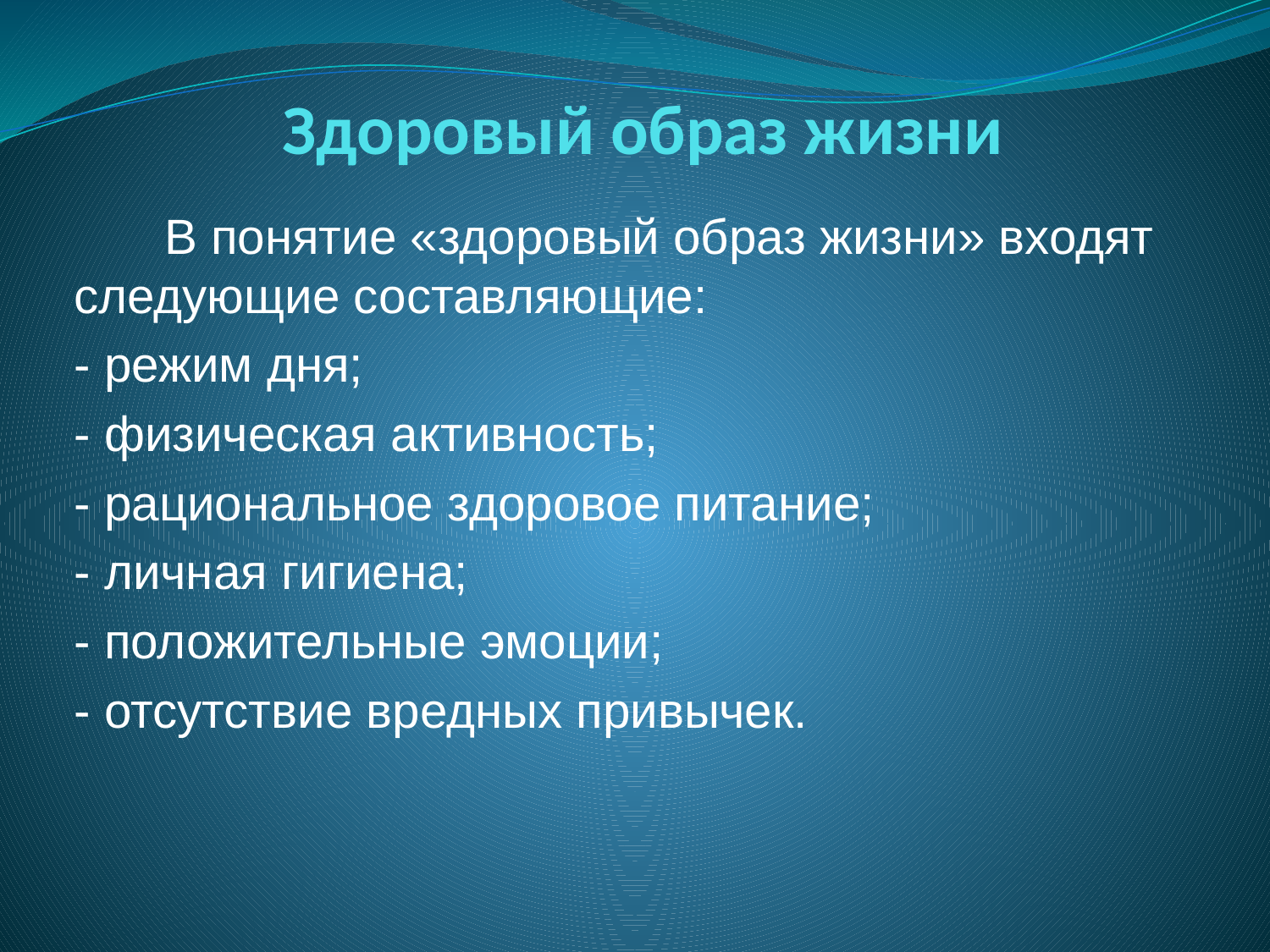

# Здоровый образ жизни
       В понятие «здоровый образ жизни» входят следующие составляющие:
- режим дня;
- физическая активность;
- рациональное здоровое питание;
- личная гигиена;
- положительные эмоции;
- отсутствие вредных привычек.